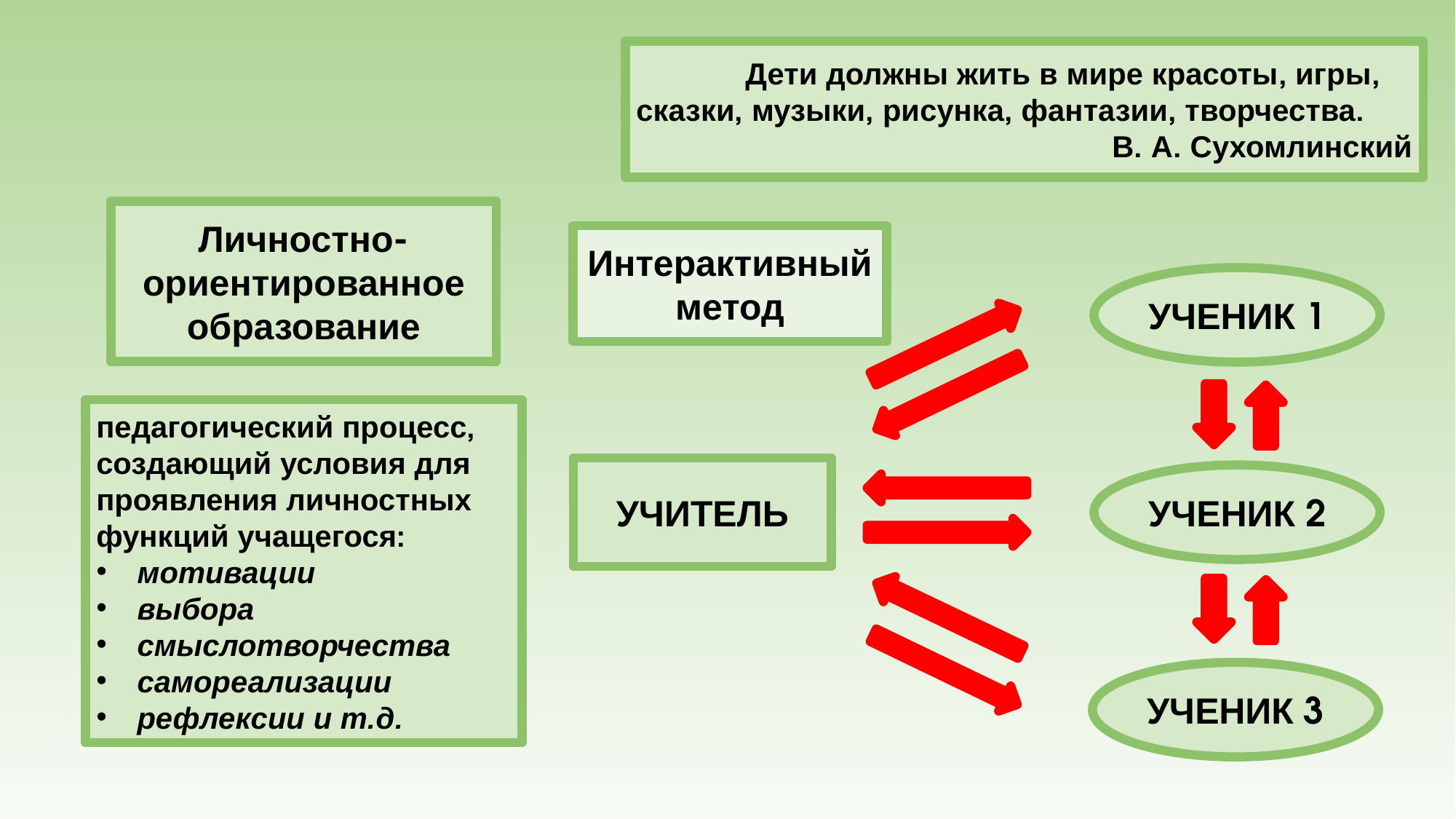

Дети должны жить в мире красоты, игры, сказки, музыки, рисунка, фантазии, творчества.
В. А. Сухомлинский
Личностно-ориентированное образование
Интерактивный метод
УЧЕНИК 1

УЧИТЕЛЬ
УЧЕНИК 2

УЧЕНИК 3
педагогический процесс, создающий условия для проявления личностных функций учащегося:
мотивации
выбора
смыслотворчества
самореализации
рефлексии и т.д.